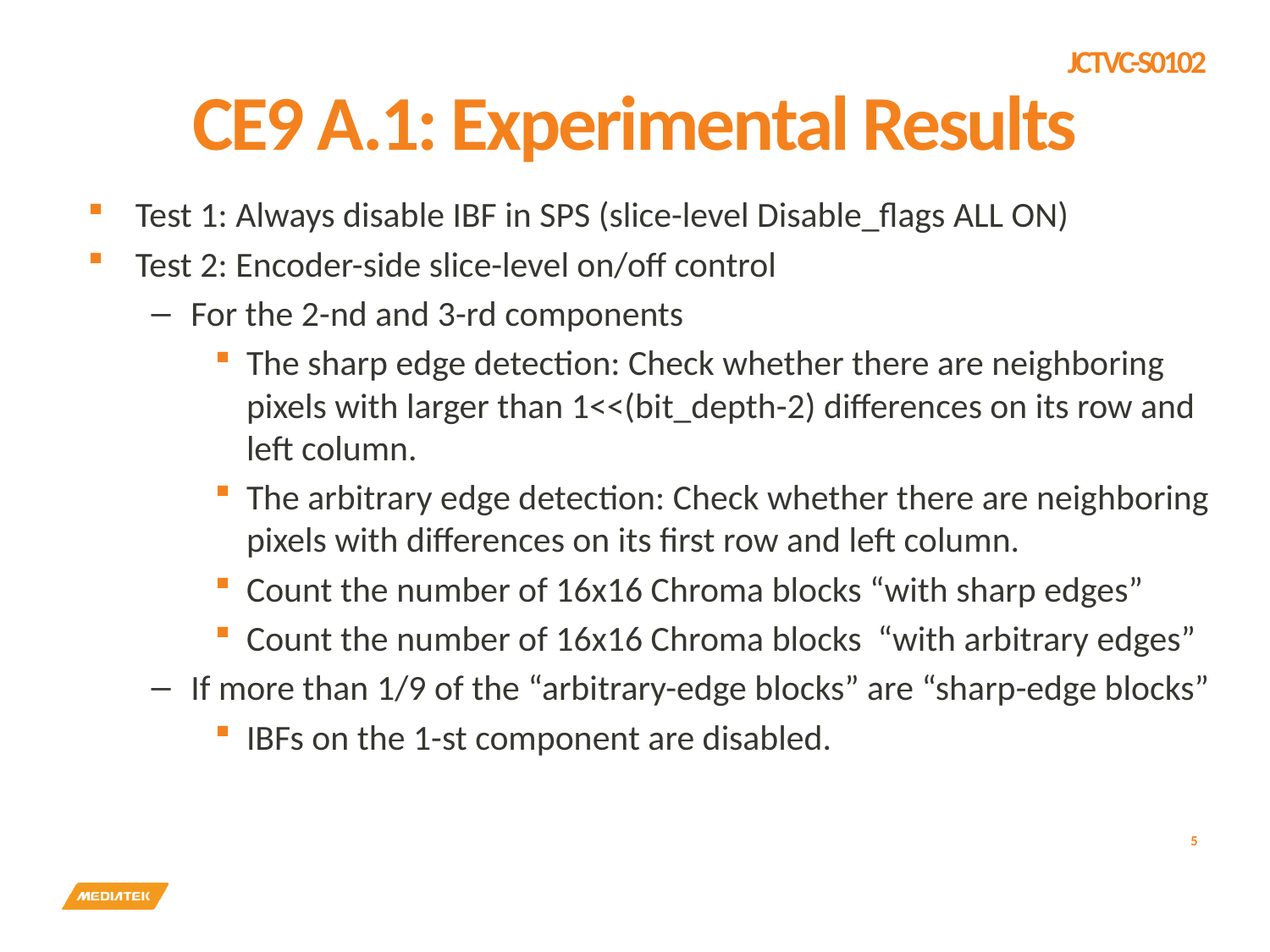

# CE9 A.1: Experimental Results
Test 1: Always disable IBF in SPS (slice-level Disable_flags ALL ON)
Test 2: Encoder-side slice-level on/off control
For the 2-nd and 3-rd components
The sharp edge detection: Check whether there are neighboring pixels with larger than 1<<(bit_depth-2) differences on its row and left column.
The arbitrary edge detection: Check whether there are neighboring pixels with differences on its first row and left column.
Count the number of 16x16 Chroma blocks “with sharp edges”
Count the number of 16x16 Chroma blocks  “with arbitrary edges”
If more than 1/9 of the “arbitrary-edge blocks” are “sharp-edge blocks”
IBFs on the 1-st component are disabled.
5